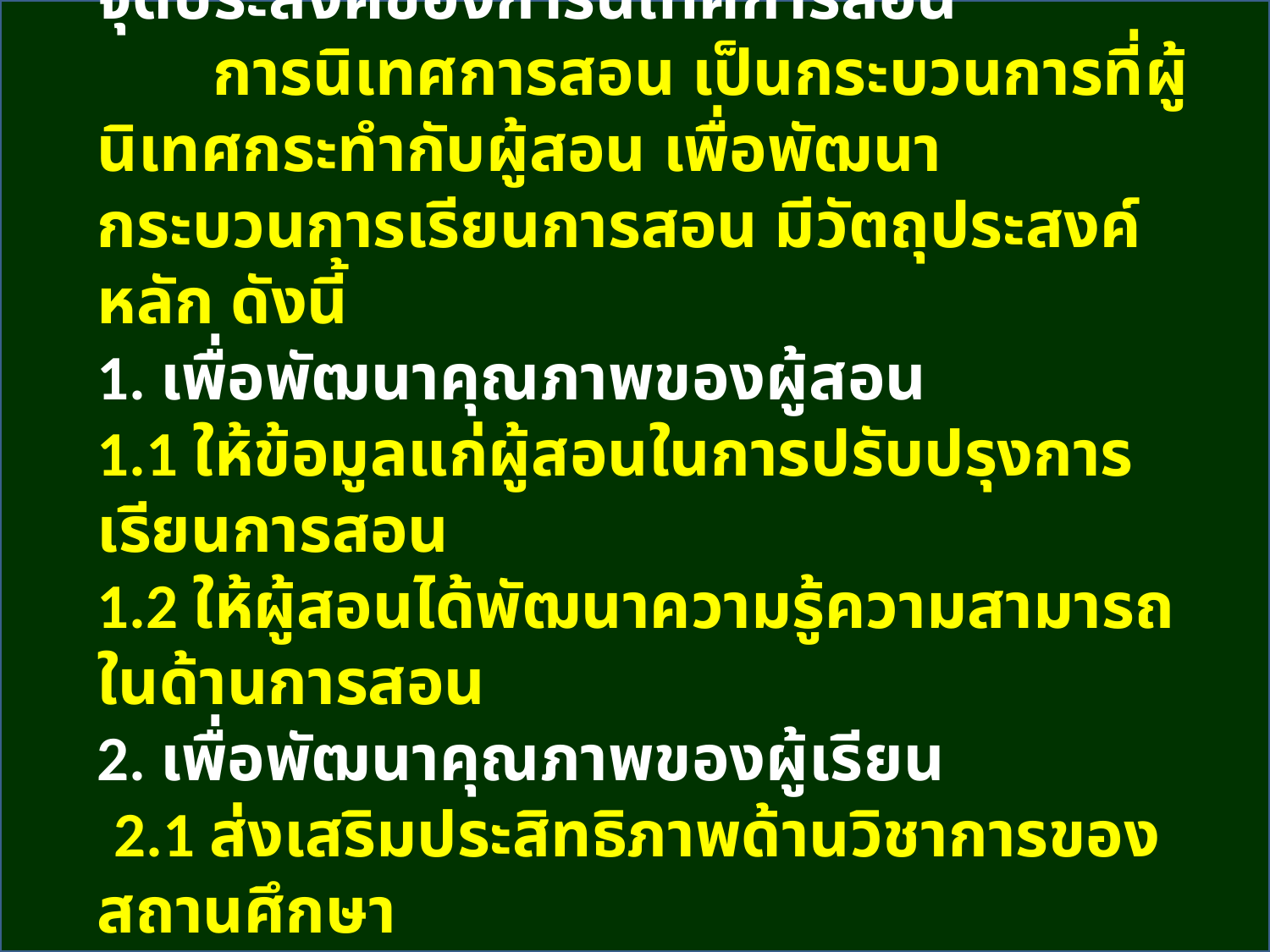

การพัฒนาบทบาทหน้าที่ของศึกษานิเทศก์
จุดประสงค์ของการนิเทศการสอน
       การนิเทศการสอน เป็นกระบวนการที่ผู้นิเทศกระทำกับผู้สอน เพื่อพัฒนากระบวนการเรียนการสอน มีวัตถุประสงค์หลัก ดังนี้
1. เพื่อพัฒนาคุณภาพของผู้สอน
1.1 ให้ข้อมูลแก่ผู้สอนในการปรับปรุงการเรียนการสอน
1.2 ให้ผู้สอนได้พัฒนาความรู้ความสามารถในด้านการสอน
2. เพื่อพัฒนาคุณภาพของผู้เรียน
 2.1 ส่งเสริมประสิทธิภาพด้านวิชาการของสถานศึกษา
 2.2 ปรับปรุงคุณภาพด้านการเรียนการสอนเพื่อพัฒนา
       คุณภาพของผู้เรียน